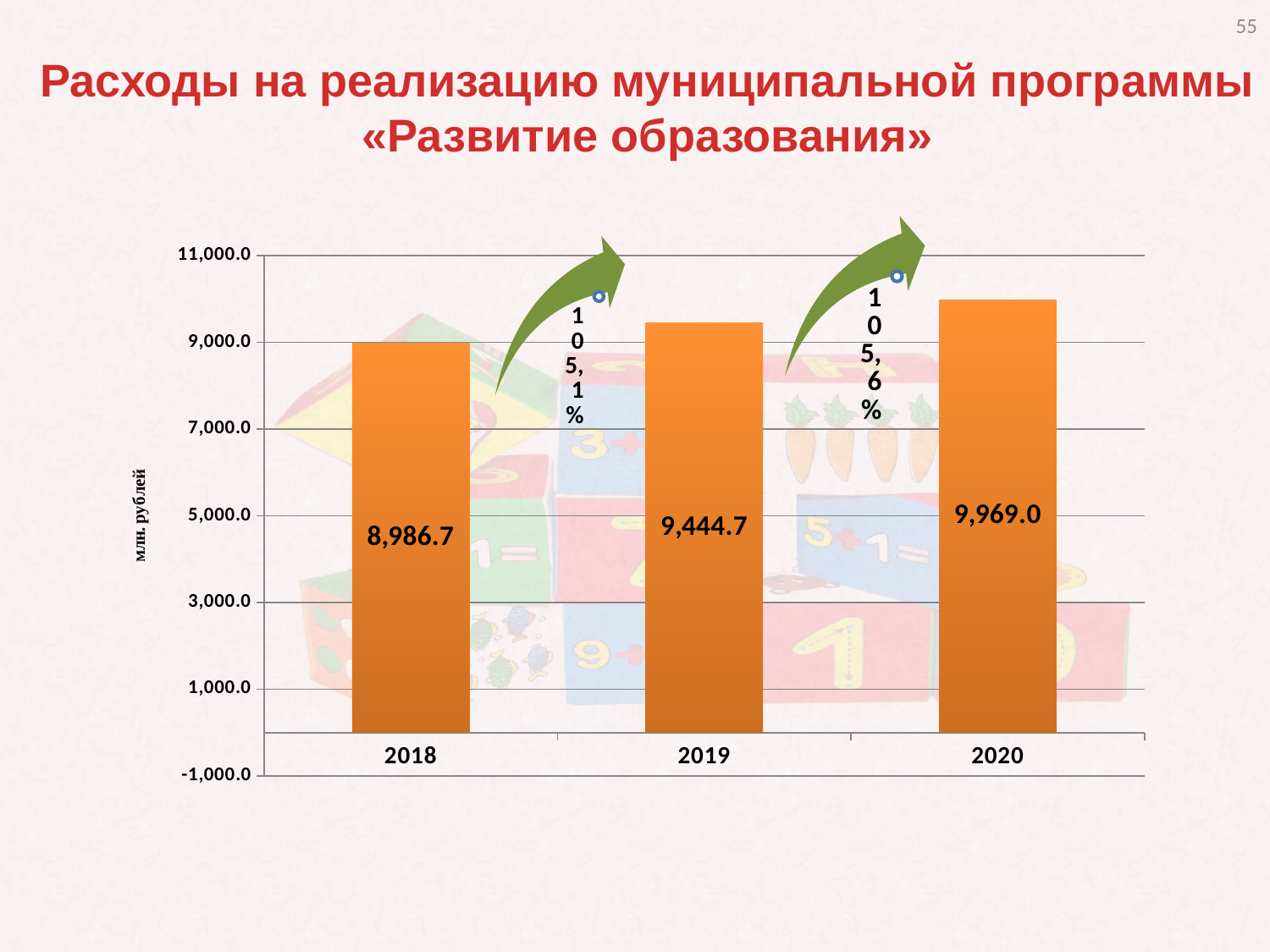

55
Расходы на реализацию муниципальной программы
«Развитие образования»

### Chart

| Category | Ряд 1 |
|---|---|
| 2018 | 8986.7 |
| 2019 | 9444.7 |
| 2020 | 9969.0 |
105,6%
105,1%